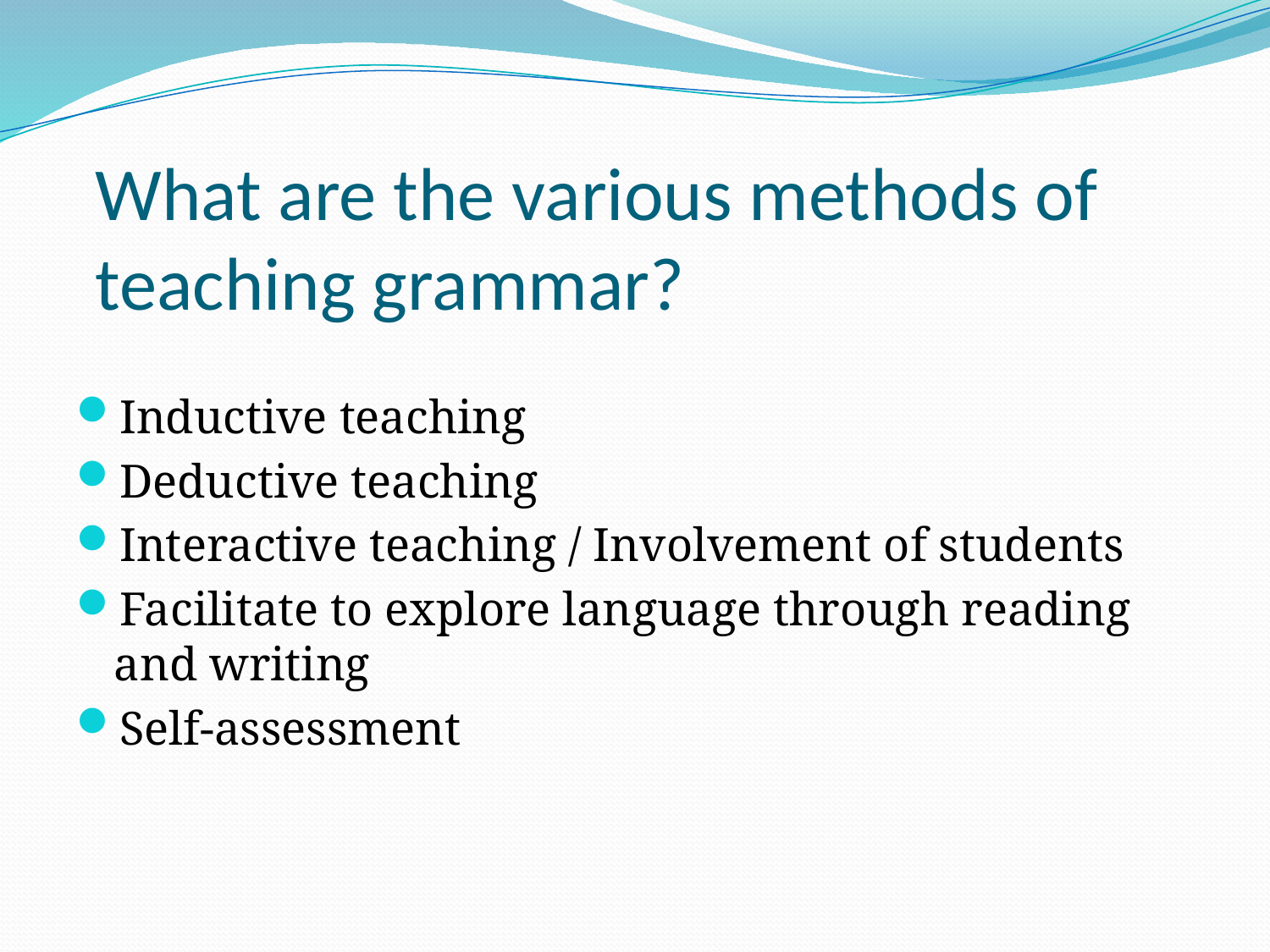

# What are the various methods of teaching grammar?

Inductive teaching
Deductive teaching
Interactive teaching / Involvement of students
Facilitate to explore language through reading and writing
Self-assessment